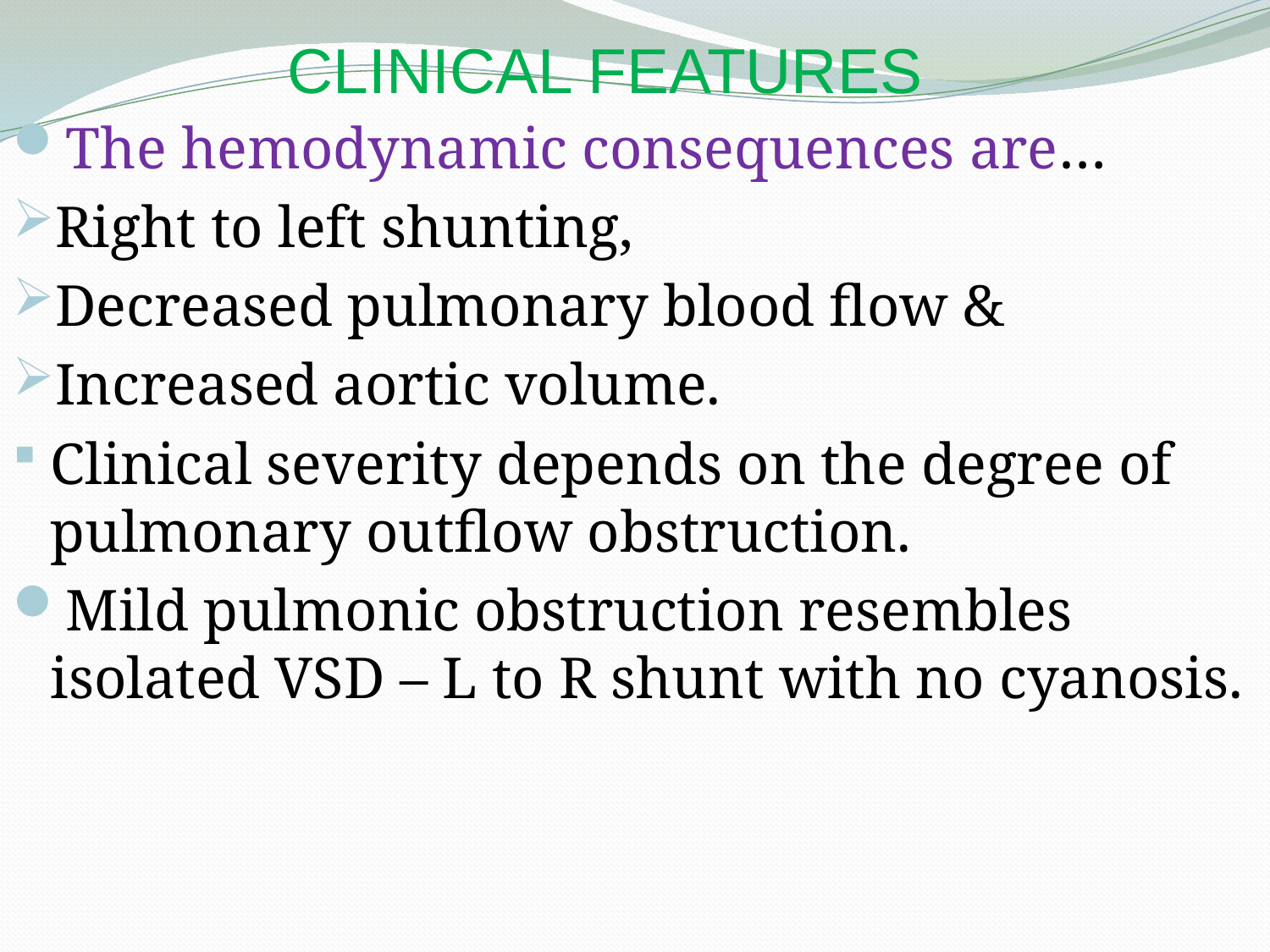

# CLINICAL FEATURES
The hemodynamic consequences are…
Right to left shunting,
Decreased pulmonary blood flow &
Increased aortic volume.
Clinical severity depends on the degree of pulmonary outflow obstruction.
Mild pulmonic obstruction resembles isolated VSD – L to R shunt with no cyanosis.